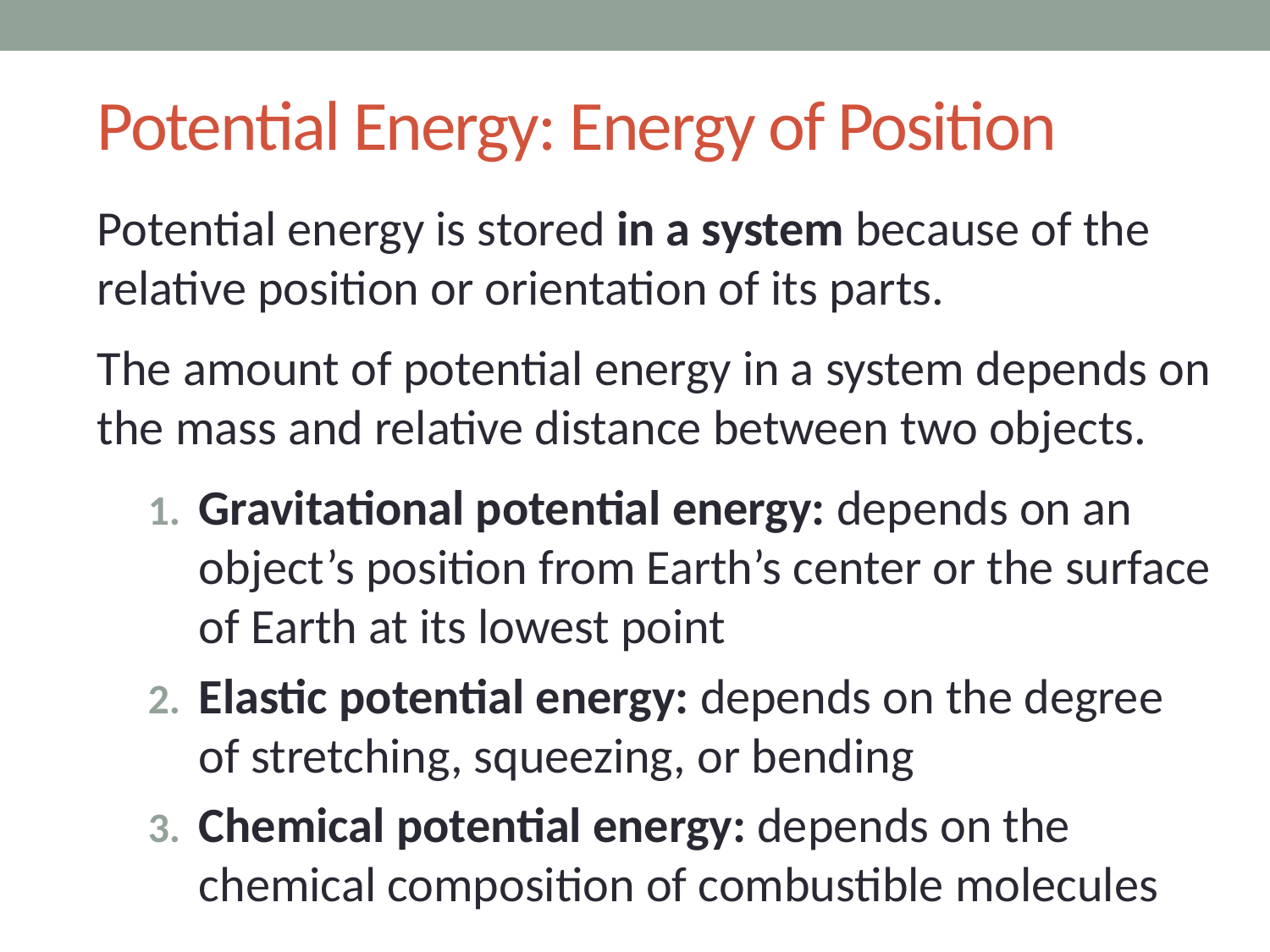

# Potential Energy: Energy of Position
Potential energy is stored in a system because of the relative position or orientation of its parts.
The amount of potential energy in a system depends on the mass and relative distance between two objects.
Gravitational potential energy: depends on an object’s position from Earth’s center or the surface of Earth at its lowest point
Elastic potential energy: depends on the degree of stretching, squeezing, or bending
Chemical potential energy: depends on the chemical composition of combustible molecules